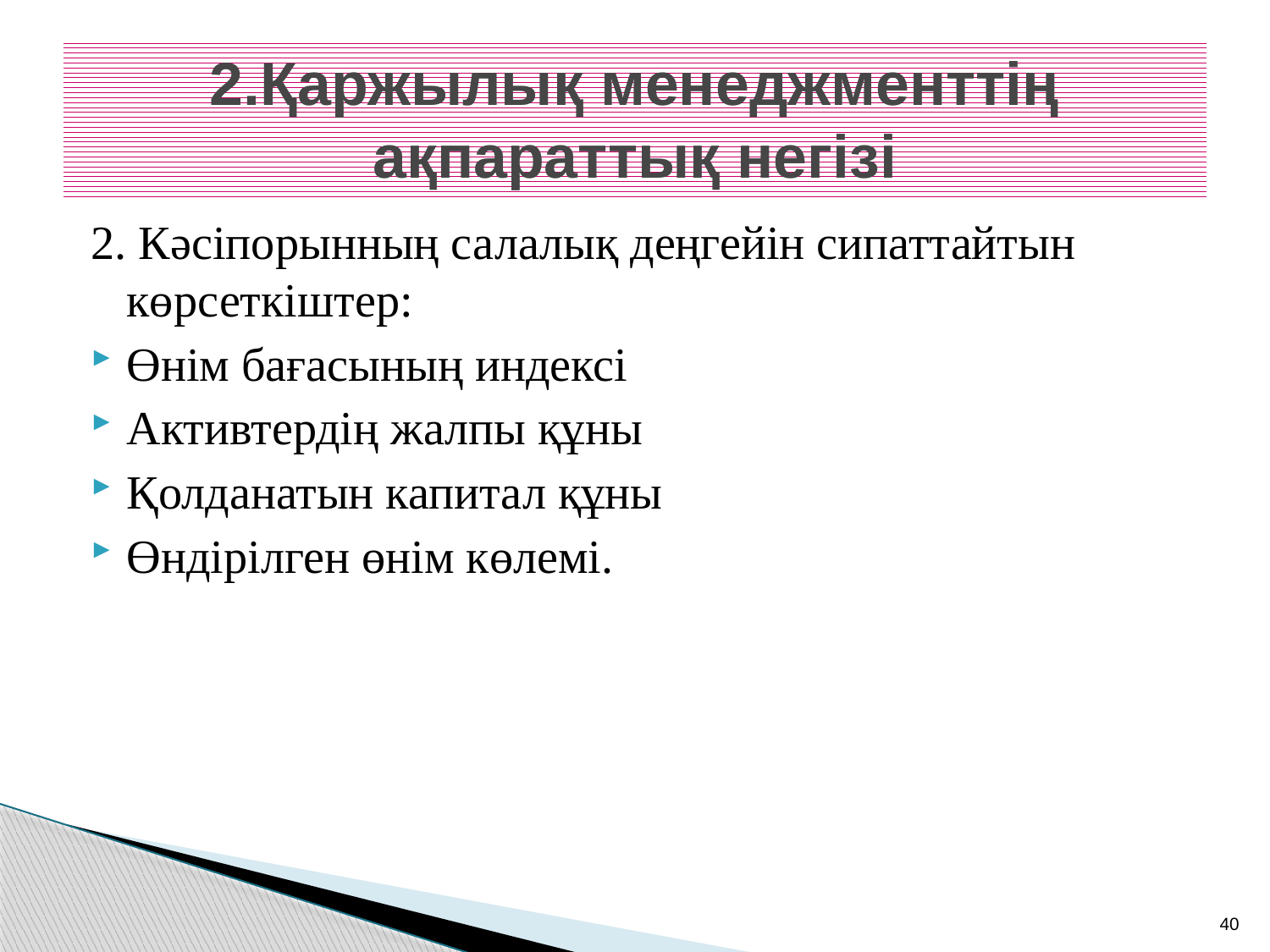

# 2.Қаржылық менеджменттің ақпараттық негізі
2. Кәсіпорынның салалық деңгейін сипаттайтын көрсеткіштер:
Өнім бағасының индексі
Активтердің жалпы құны
Қолданатын капитал құны
Өндірілген өнім көлемі.

40